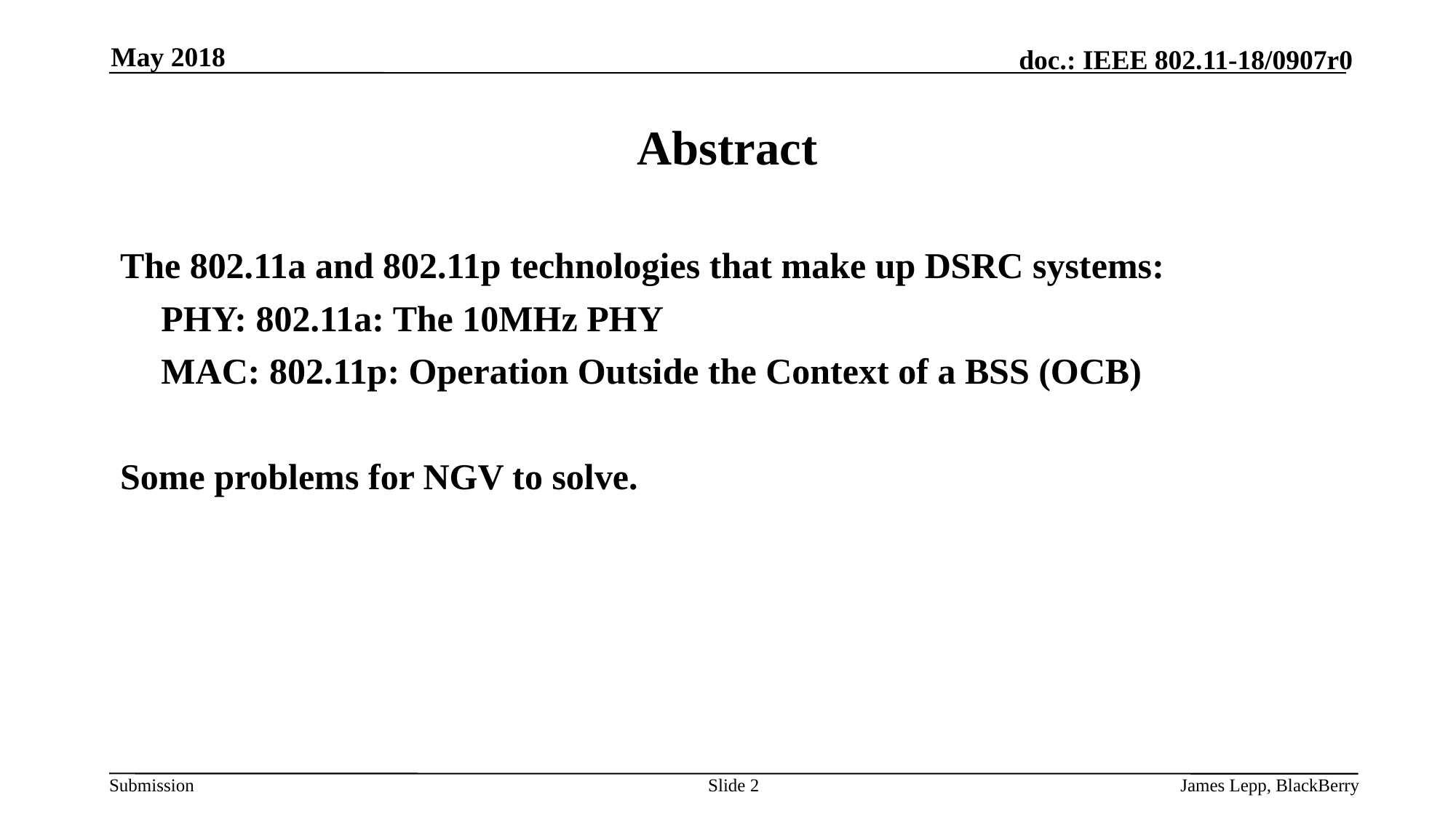

May 2018
# Abstract
The 802.11a and 802.11p technologies that make up DSRC systems:
	PHY: 802.11a: The 10MHz PHY
	MAC: 802.11p: Operation Outside the Context of a BSS (OCB)

Some problems for NGV to solve.
Slide 2
James Lepp, BlackBerry